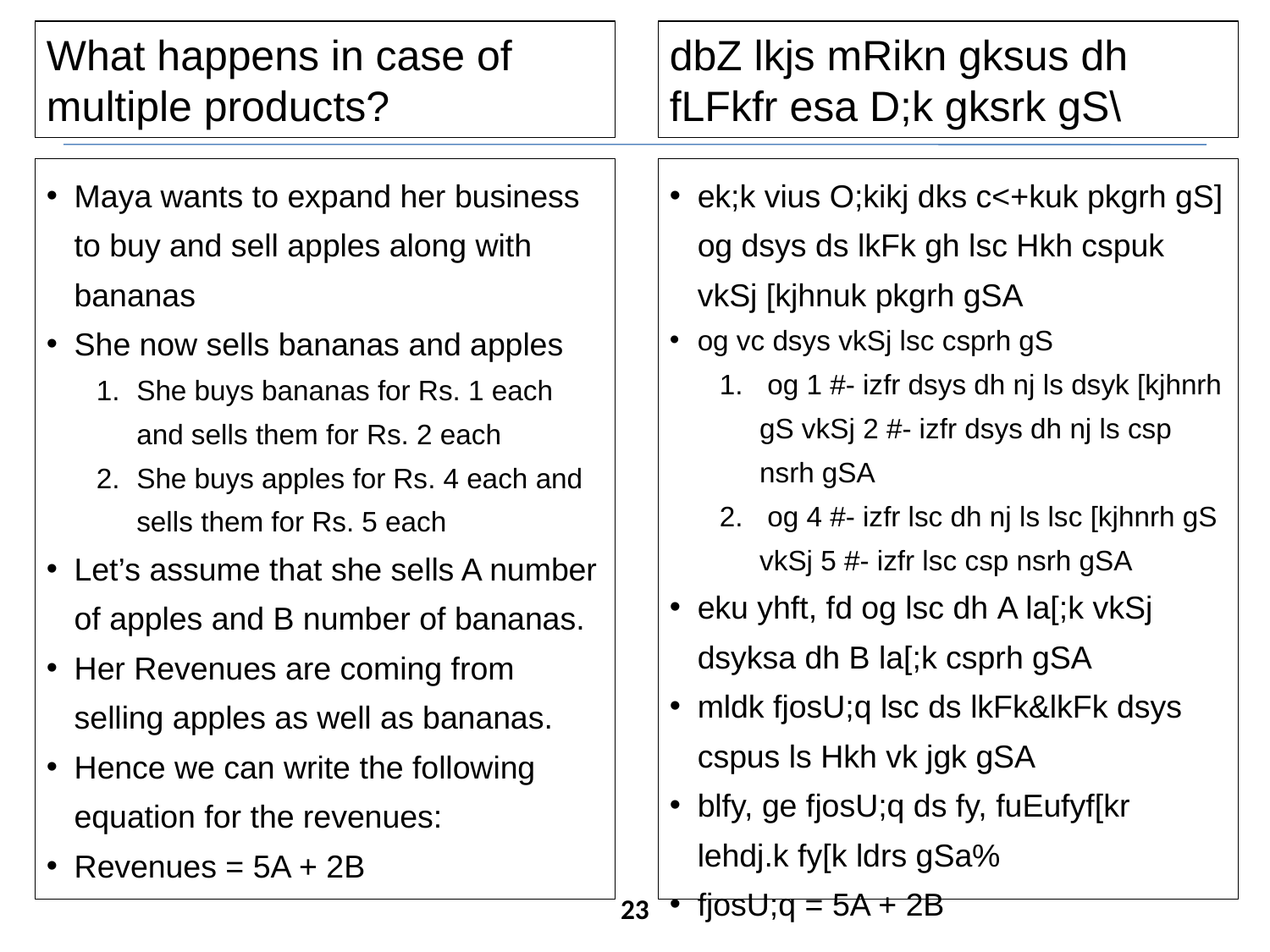

What happens in case of multiple products?
dbZ lkjs mRikn gksus dh fLFkfr esa D;k gksrk gS\
Maya wants to expand her business to buy and sell apples along with bananas
She now sells bananas and apples
She buys bananas for Rs. 1 each and sells them for Rs. 2 each
She buys apples for Rs. 4 each and sells them for Rs. 5 each
Let’s assume that she sells A number of apples and B number of bananas.
Her Revenues are coming from selling apples as well as bananas.
Hence we can write the following equation for the revenues:
Revenues = 5A + 2B
ek;k vius O;kikj dks c<+kuk pkgrh gS] og dsys ds lkFk gh lsc Hkh cspuk vkSj [kjhnuk pkgrh gSA
og vc dsys vkSj lsc csprh gS
 og 1 #- izfr dsys dh nj ls dsyk [kjhnrh gS vkSj 2 #- izfr dsys dh nj ls csp nsrh gSA
 og 4 #- izfr lsc dh nj ls lsc [kjhnrh gS vkSj 5 #- izfr lsc csp nsrh gSA
eku yhft, fd og lsc dh A la[;k vkSj dsyksa dh B la[;k csprh gSA
mldk fjosU;q lsc ds lkFk&lkFk dsys cspus ls Hkh vk jgk gSA
blfy, ge fjosU;q ds fy, fuEufyf[kr lehdj.k fy[k ldrs gSa%
fjosU;q = 5A + 2B

23